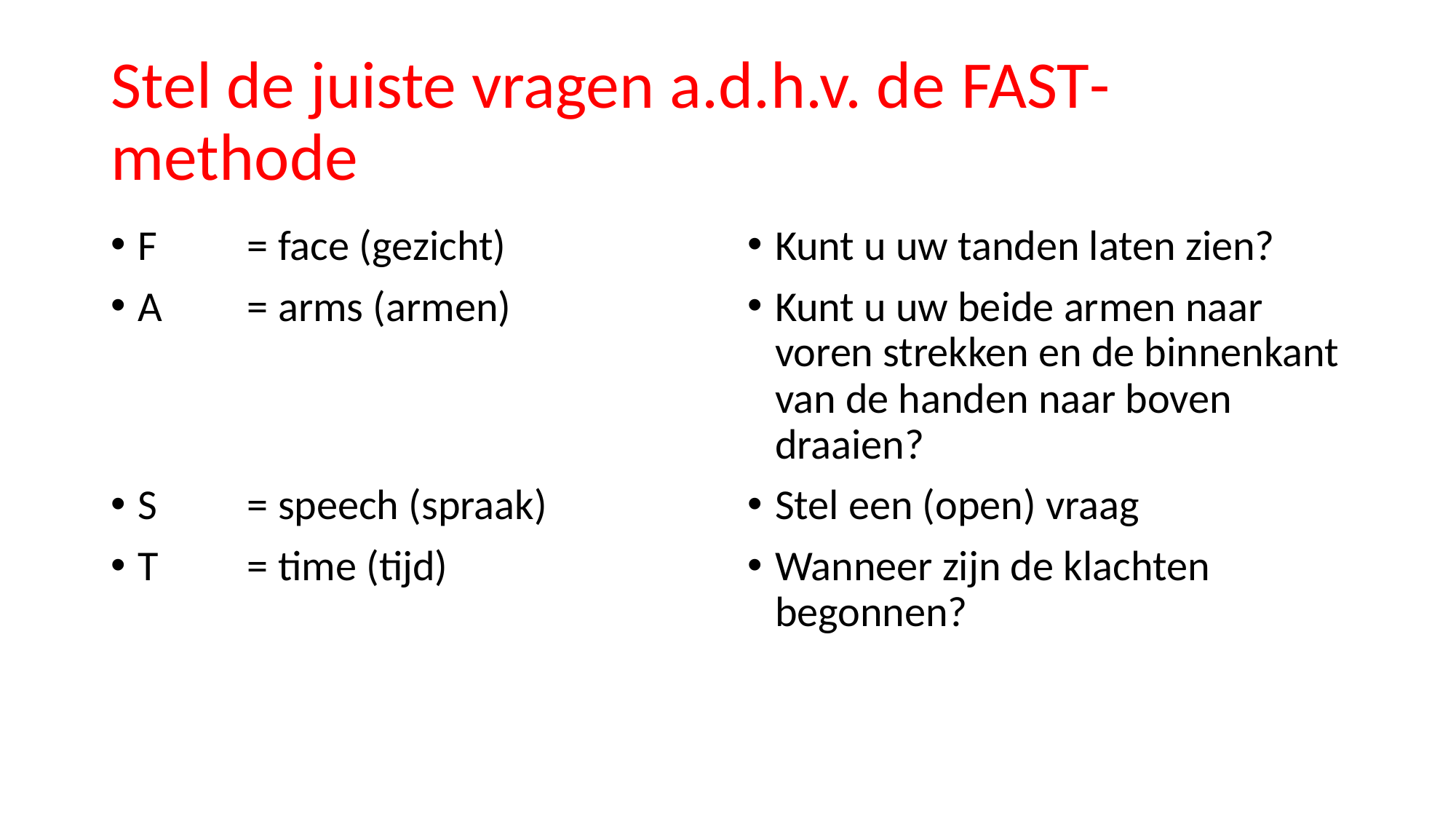

# Stel de juiste vragen a.d.h.v. de FAST-methode
F	= face (gezicht)
A	= arms (armen)
S	= speech (spraak)
T	= time (tijd)

Kunt u uw tanden laten zien?
Kunt u uw beide armen naar voren strekken en de binnenkant van de handen naar boven draaien?
Stel een (open) vraag
Wanneer zijn de klachten begonnen?